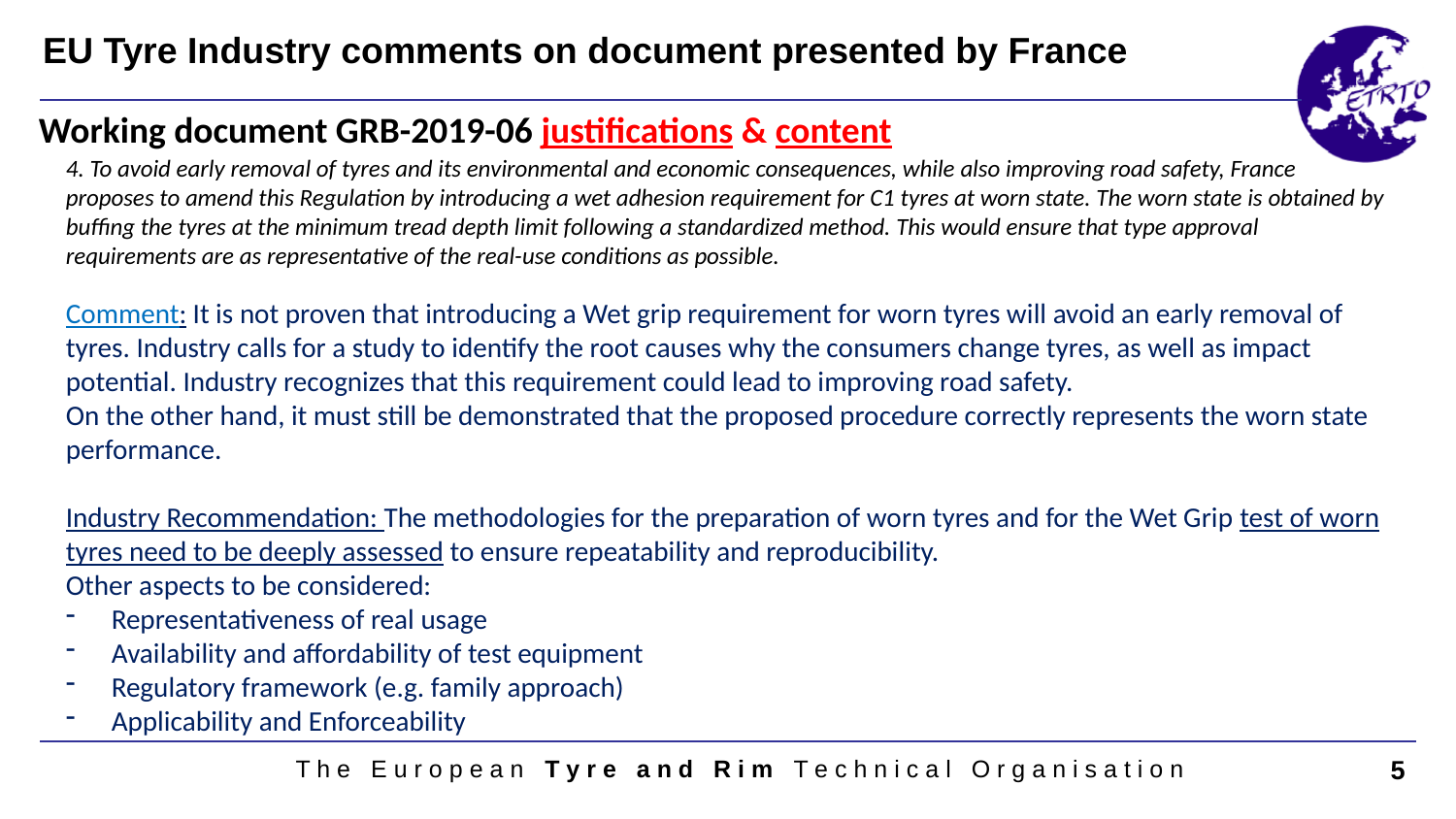

EU Tyre Industry comments on document presented by France
Working document GRB-2019-06 justifications & content
4. To avoid early removal of tyres and its environmental and economic consequences, while also improving road safety, France proposes to amend this Regulation by introducing a wet adhesion requirement for C1 tyres at worn state. The worn state is obtained by buffing the tyres at the minimum tread depth limit following a standardized method. This would ensure that type approval requirements are as representative of the real-use conditions as possible.

Comment: It is not proven that introducing a Wet grip requirement for worn tyres will avoid an early removal of tyres. Industry calls for a study to identify the root causes why the consumers change tyres, as well as impact potential. Industry recognizes that this requirement could lead to improving road safety.
On the other hand, it must still be demonstrated that the proposed procedure correctly represents the worn state performance.

Industry Recommendation: The methodologies for the preparation of worn tyres and for the Wet Grip test of worn tyres need to be deeply assessed to ensure repeatability and reproducibility.
Other aspects to be considered:
Representativeness of real usage
Availability and affordability of test equipment
Regulatory framework (e.g. family approach)
Applicability and Enforceability
T h e   E u r o p e a n   T y r e   a n d   R i m   T e c h n i c a l   O r g a n i s a t i o n
5